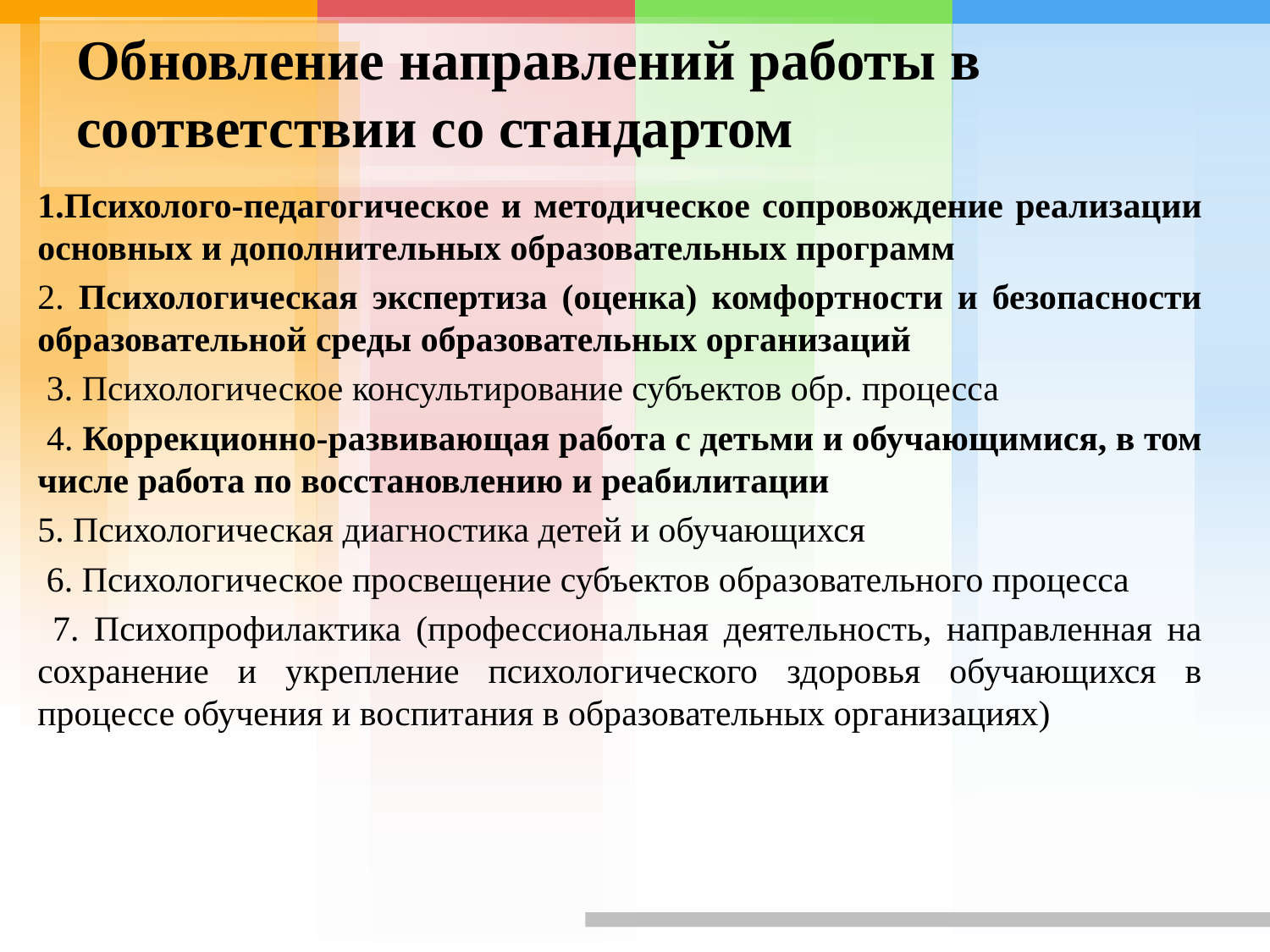

# Обновление направлений работы в соответствии со стандартом
1.Психолого-педагогическое и методическое сопровождение реализации основных и дополнительных образовательных программ
2. Психологическая экспертиза (оценка) комфортности и безопасности образовательной среды образовательных организаций
 3. Психологическое консультирование субъектов обр. процесса
 4. Коррекционно-развивающая работа с детьми и обучающимися, в том числе работа по восстановлению и реабилитации
5. Психологическая диагностика детей и обучающихся
 6. Психологическое просвещение субъектов образовательного процесса
 7. Психопрофилактика (профессиональная деятельность, направленная на сохранение и укрепление психологического здоровья обучающихся в процессе обучения и воспитания в образовательных организациях)